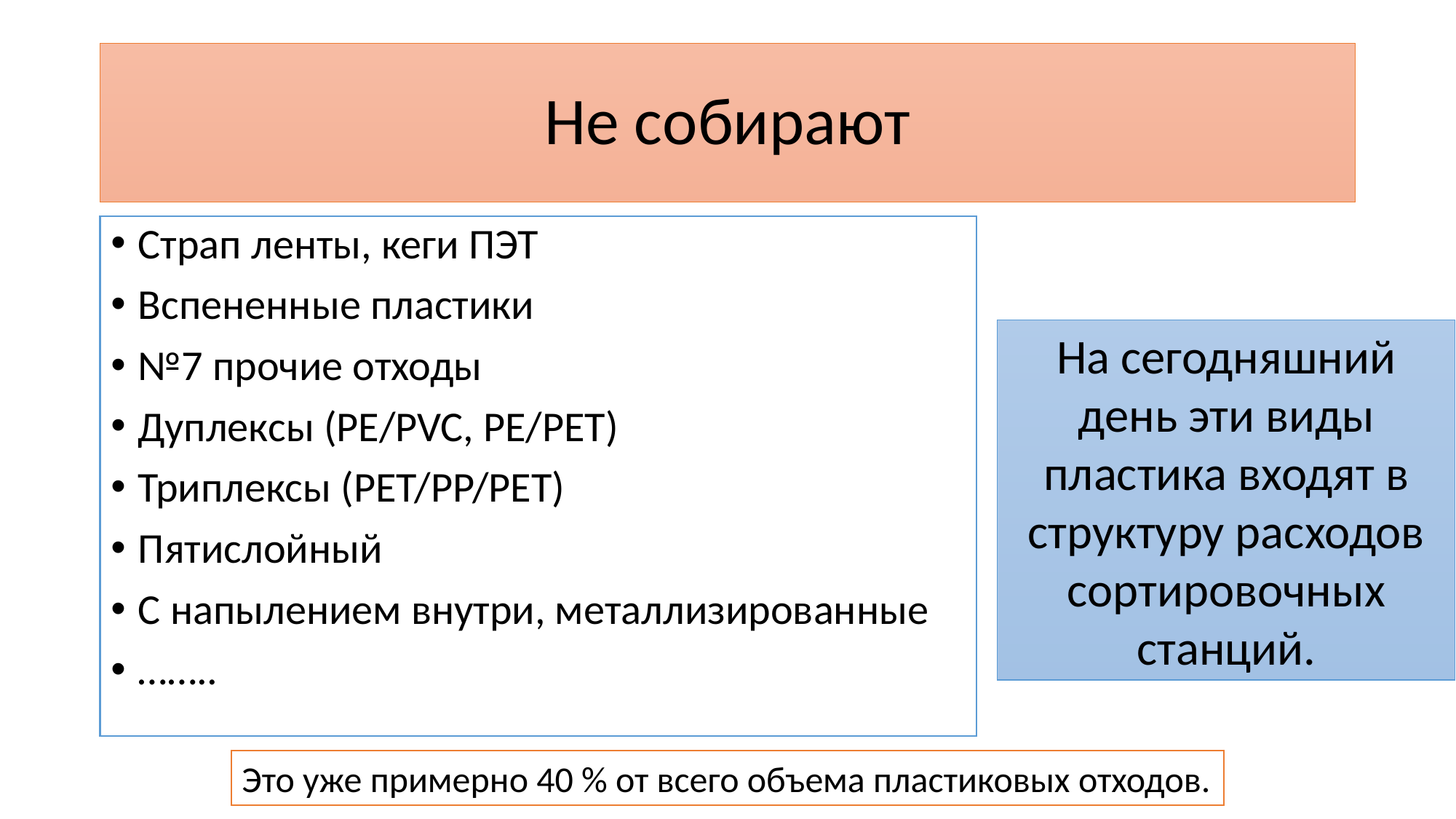

# Не собирают
Страп ленты, кеги ПЭТ
Вспененные пластики
№7 прочие отходы
Дуплексы (PE/PVC, PE/PET)
Триплексы (PET/PP/PET)
Пятислойный
С напылением внутри, металлизированные
……..

На сегодняшний день эти виды пластика входят в структуру расходов сортировочных станций.
Это уже примерно 40 % от всего объема пластиковых отходов.